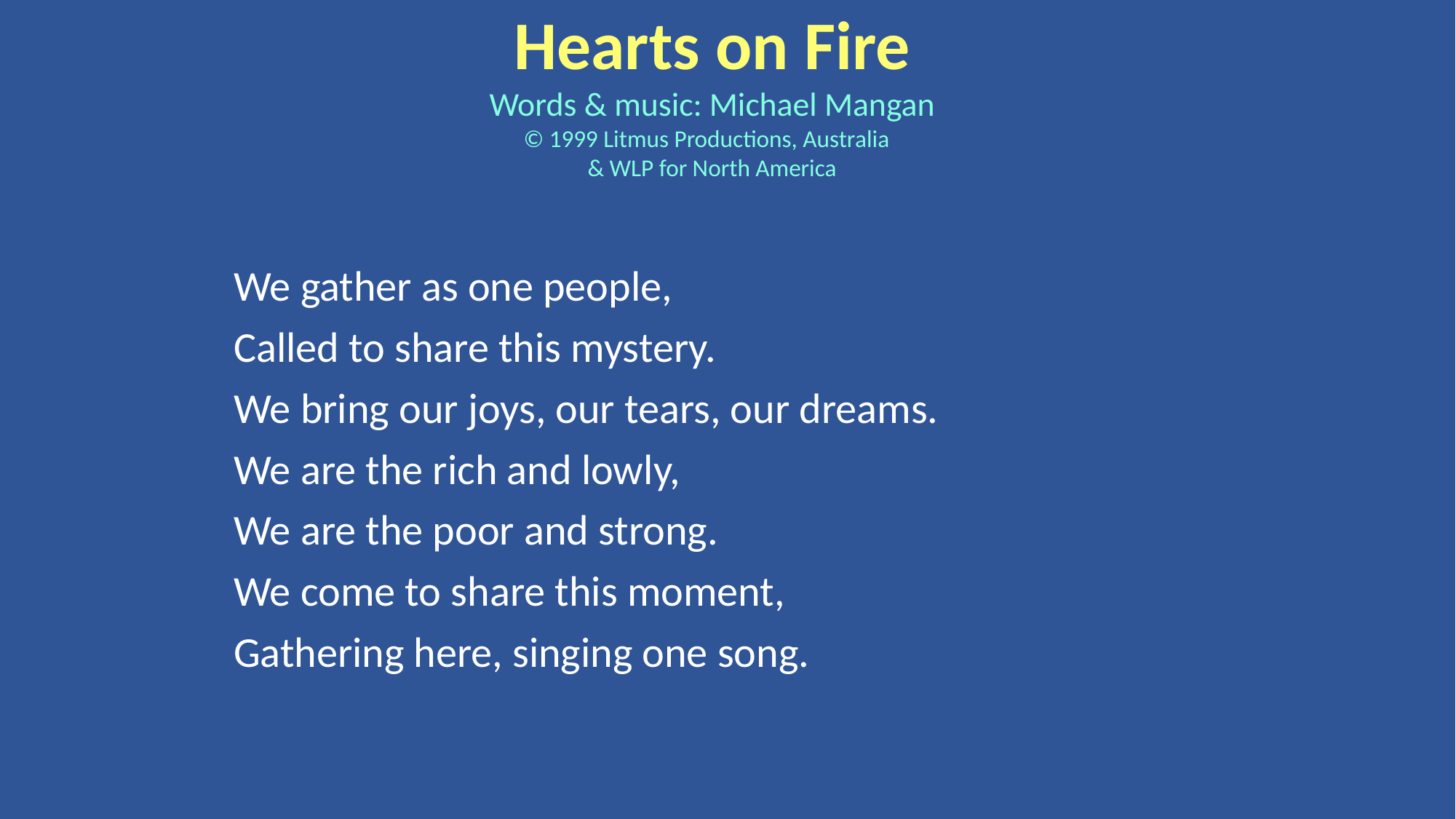

Hearts on Fire
Words & music: Michael Mangan
© 1999 Litmus Productions, Australia
& WLP for North America
We gather as one people,
Called to share this mystery.
We bring our joys, our tears, our dreams.
We are the rich and lowly,
We are the poor and strong.
We come to share this moment,
Gathering here, singing one song.